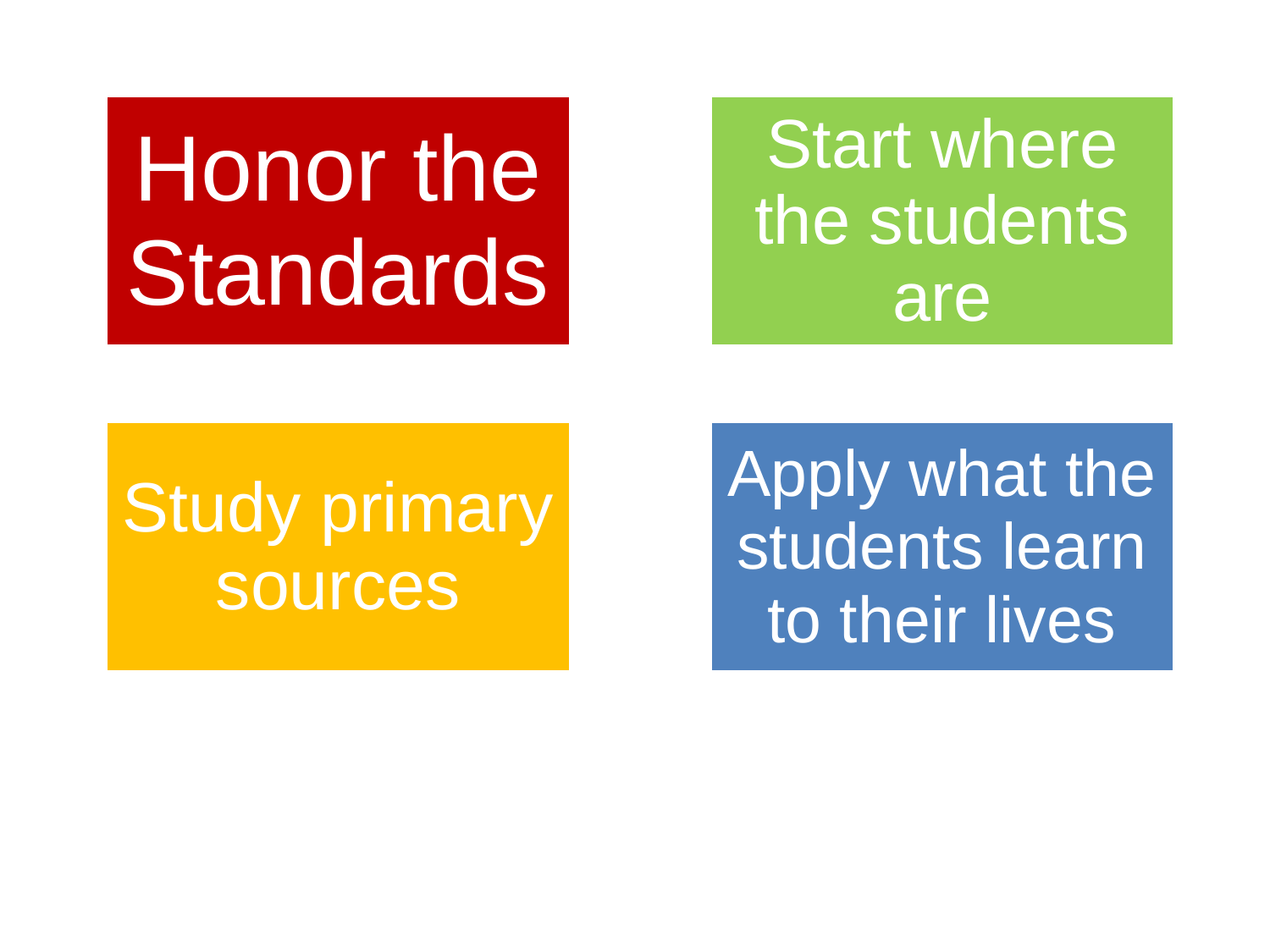

Honor the Standards
Start where the students are
Study primary sources
Apply what the students learn to their lives